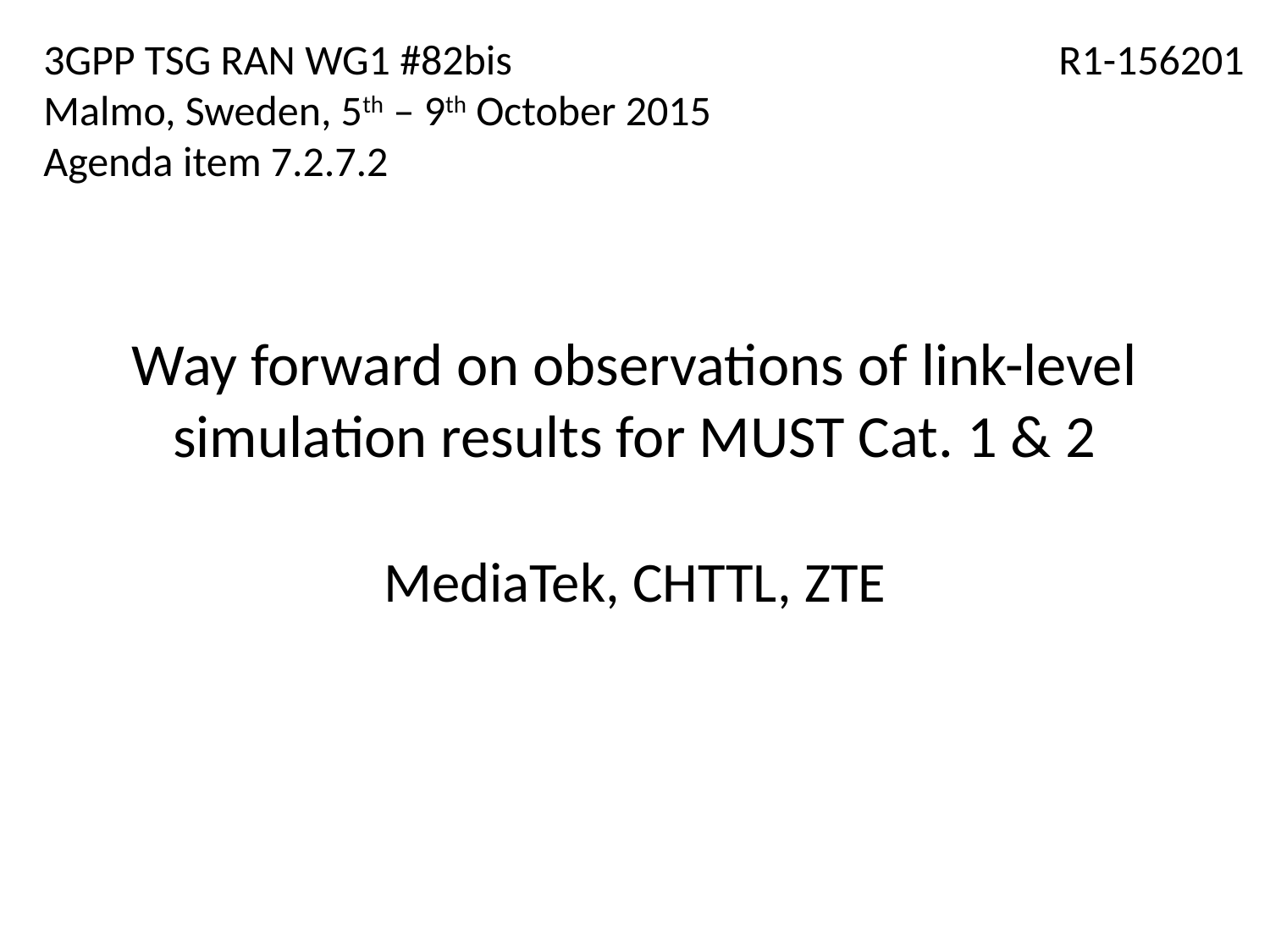

3GPP TSG RAN WG1 #82bis
Malmo, Sweden, 5th – 9th October 2015
Agenda item 7.2.7.2
R1-156201
# Way forward on observations of link-level simulation results for MUST Cat. 1 & 2
MediaTek, CHTTL, ZTE